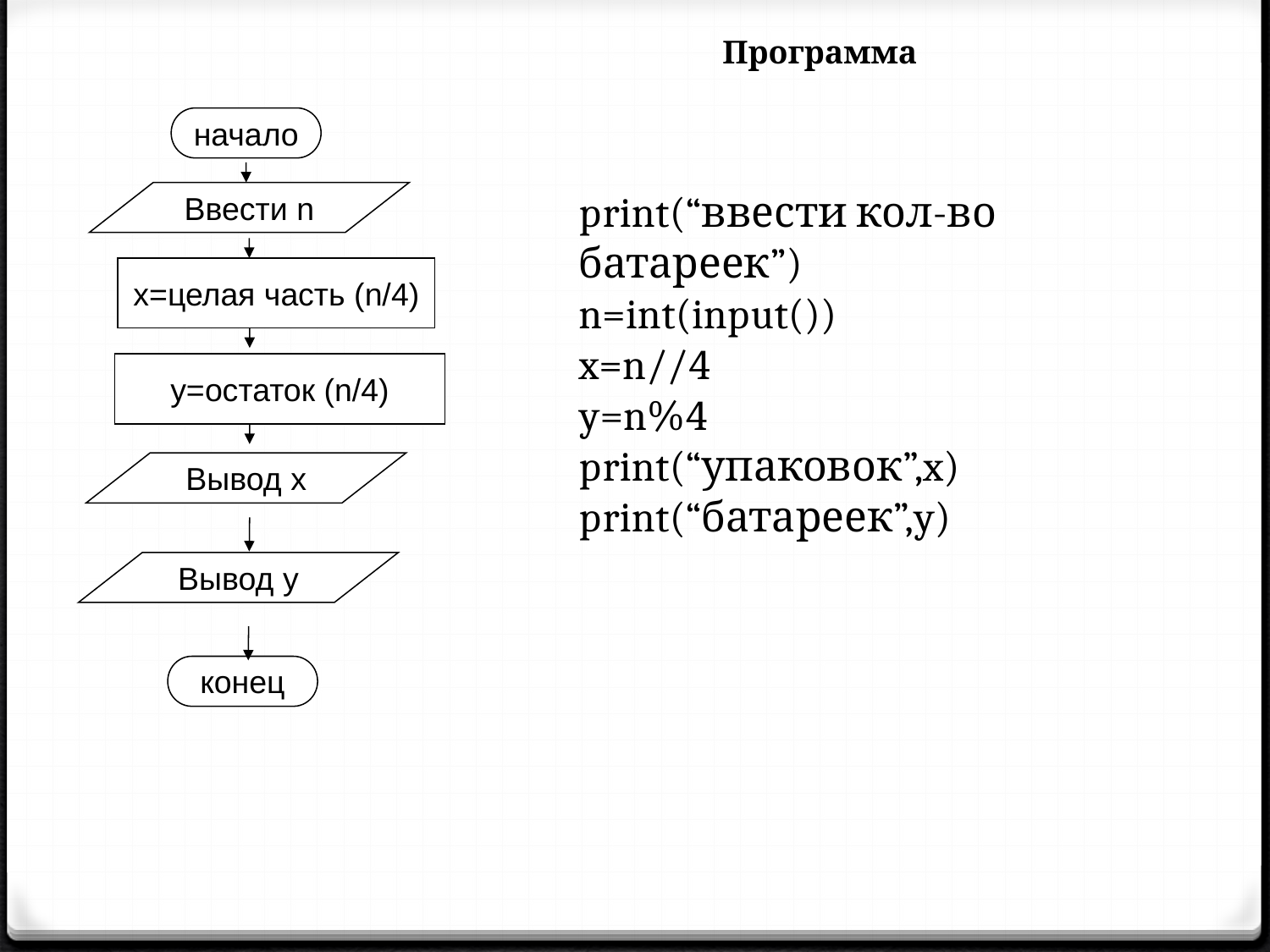

Программа
начало

print(“ввести кол-во батареек”)
n=int(input())
x=n//4
y=n%4
print(“упаковок”,x)
print(“батареек”,y)
Ввести n

x=целая часть (n/4)

y=остаток (n/4)

Вывод x

Вывод y

конец